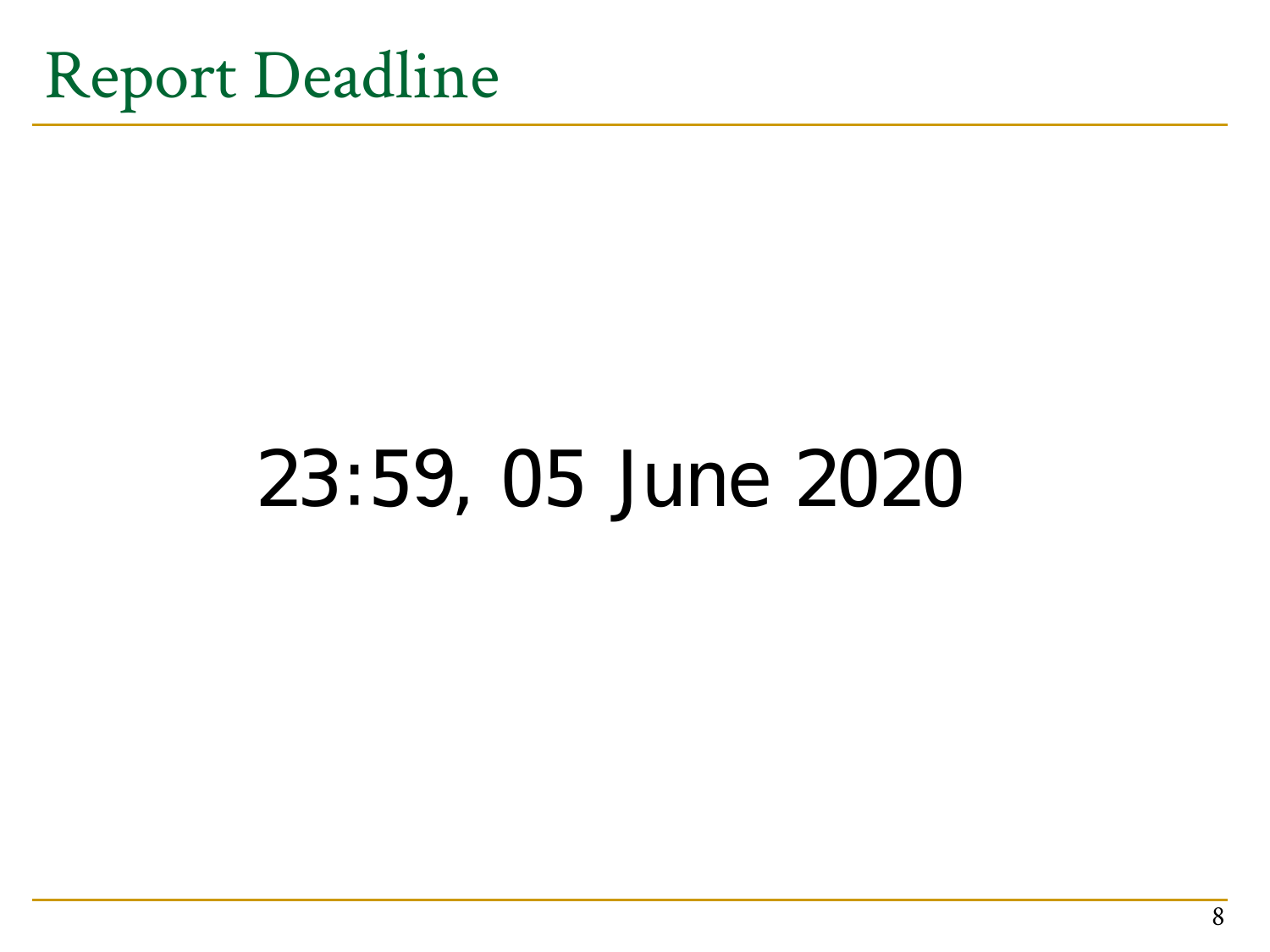

# Report Deadline
23:59, 05 June 2020
8